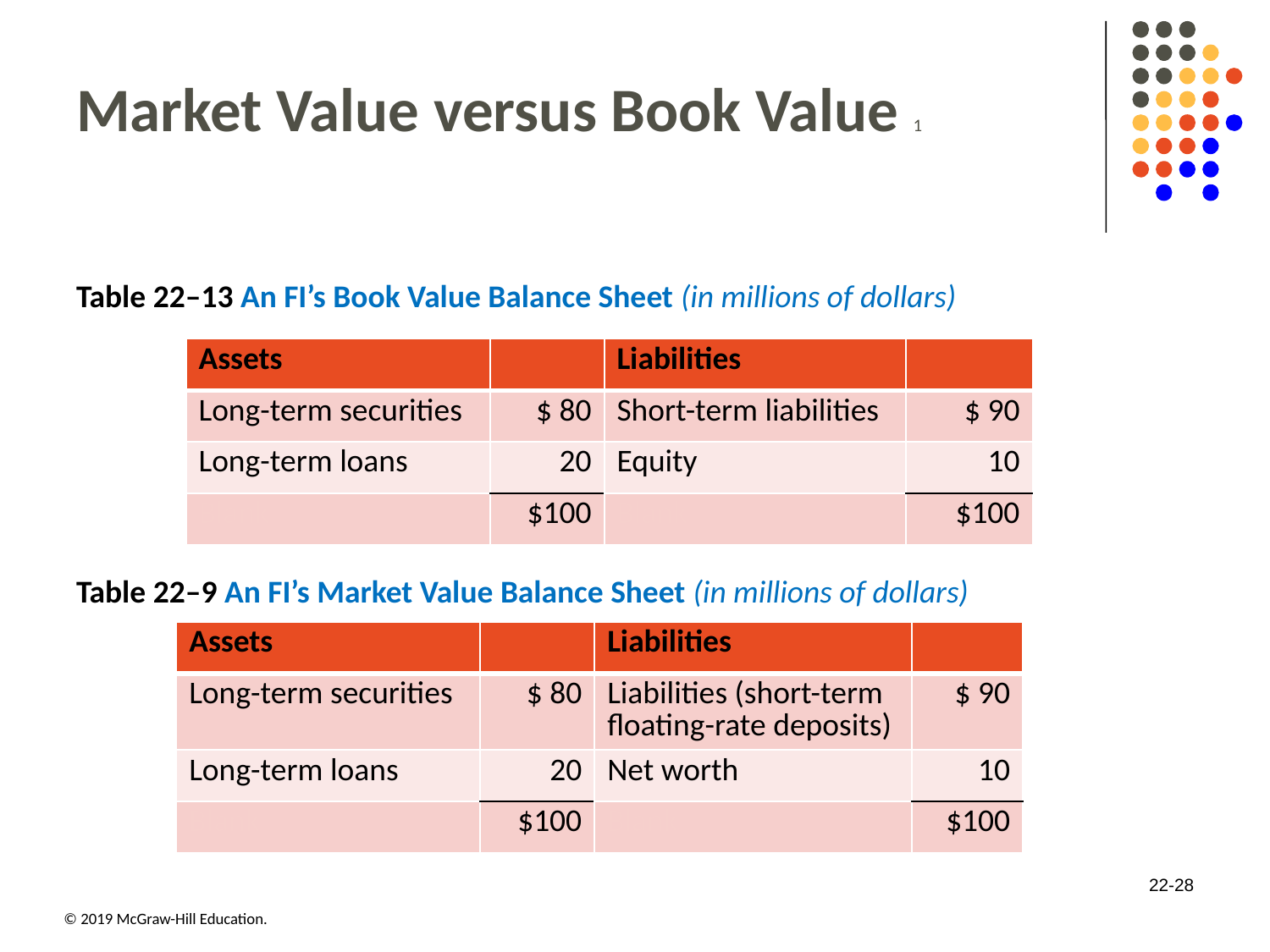

# Market Value versus Book Value 1
Table 22–13 An FI’s Book Value Balance Sheet (in millions of dollars)
| Assets | Blank | Liabilities | Blank |
| --- | --- | --- | --- |
| Long-term securities | $ 80 | Short-term liabilities | $ 90 |
| Long-term loans | 20 | Equity | 10 |
| Blank | $100 | Blank | $100 |
Table 22–9 An FI’s Market Value Balance Sheet (in millions of dollars)
| Assets | Blank | Liabilities | Blank |
| --- | --- | --- | --- |
| Long-term securities | $ 80 | Liabilities (short-term floating-rate deposits) | $ 90 |
| Long-term loans | 20 | Net worth | 10 |
| Blank | $100 | Blank | $100 |
22-28